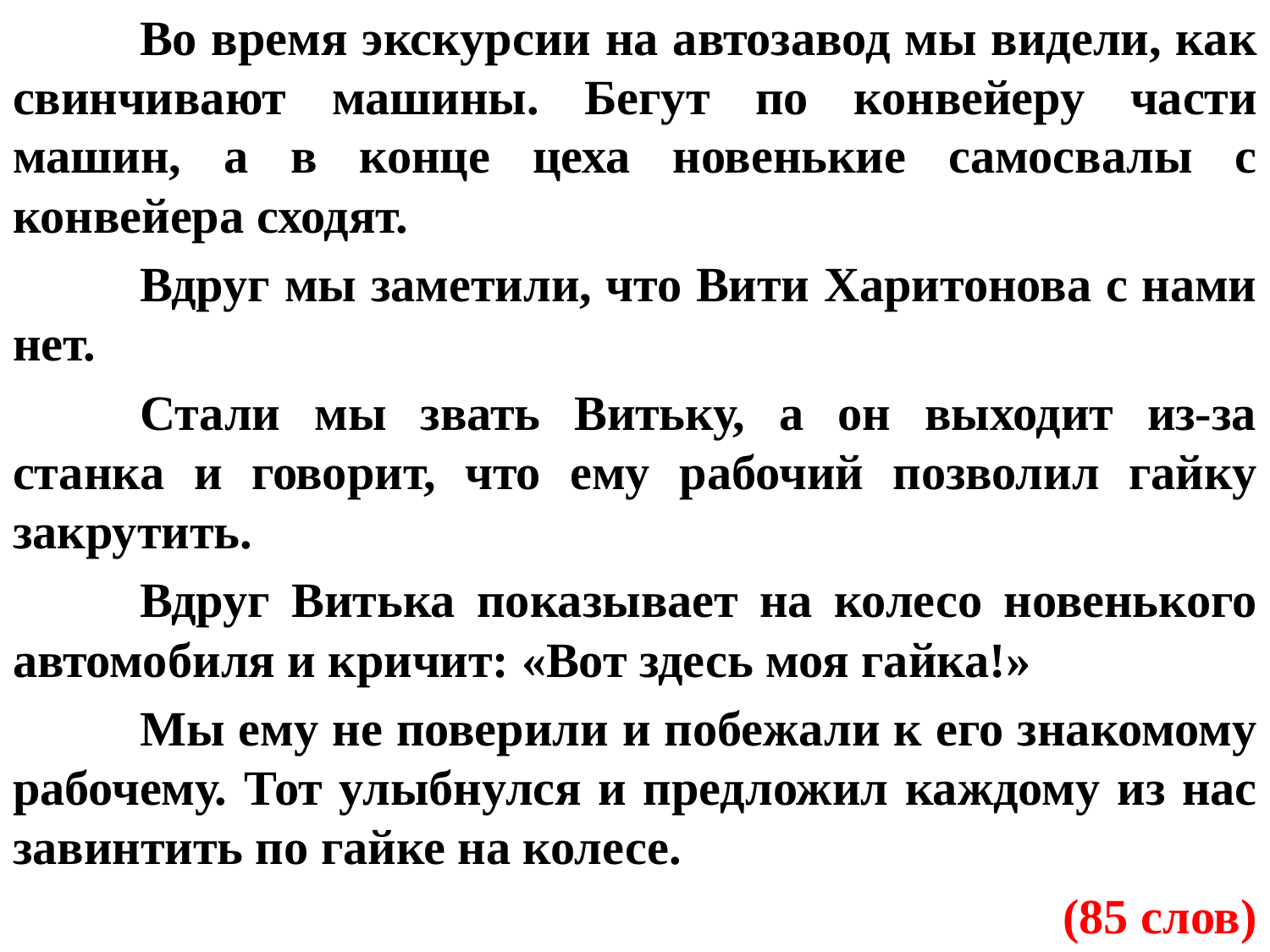

Во время экскурсии на автозавод мы видели, как свинчивают машины. Бегут по конвейеру части машин, а в конце цеха новенькие самосвалы с конвейера сходят.
	Вдруг мы заметили, что Вити Харитонова с нами нет.
	Стали мы звать Витьку, а он выходит из-за станка и говорит, что ему рабочий позволил гайку закрутить.
	Вдруг Витька показывает на колесо новенького автомобиля и кричит: «Вот здесь моя гайка!»
	Мы ему не поверили и побежали к его знакомому рабочему. Тот улыбнулся и предложил каждому из нас завинтить по гайке на колесе.
(85 слов)